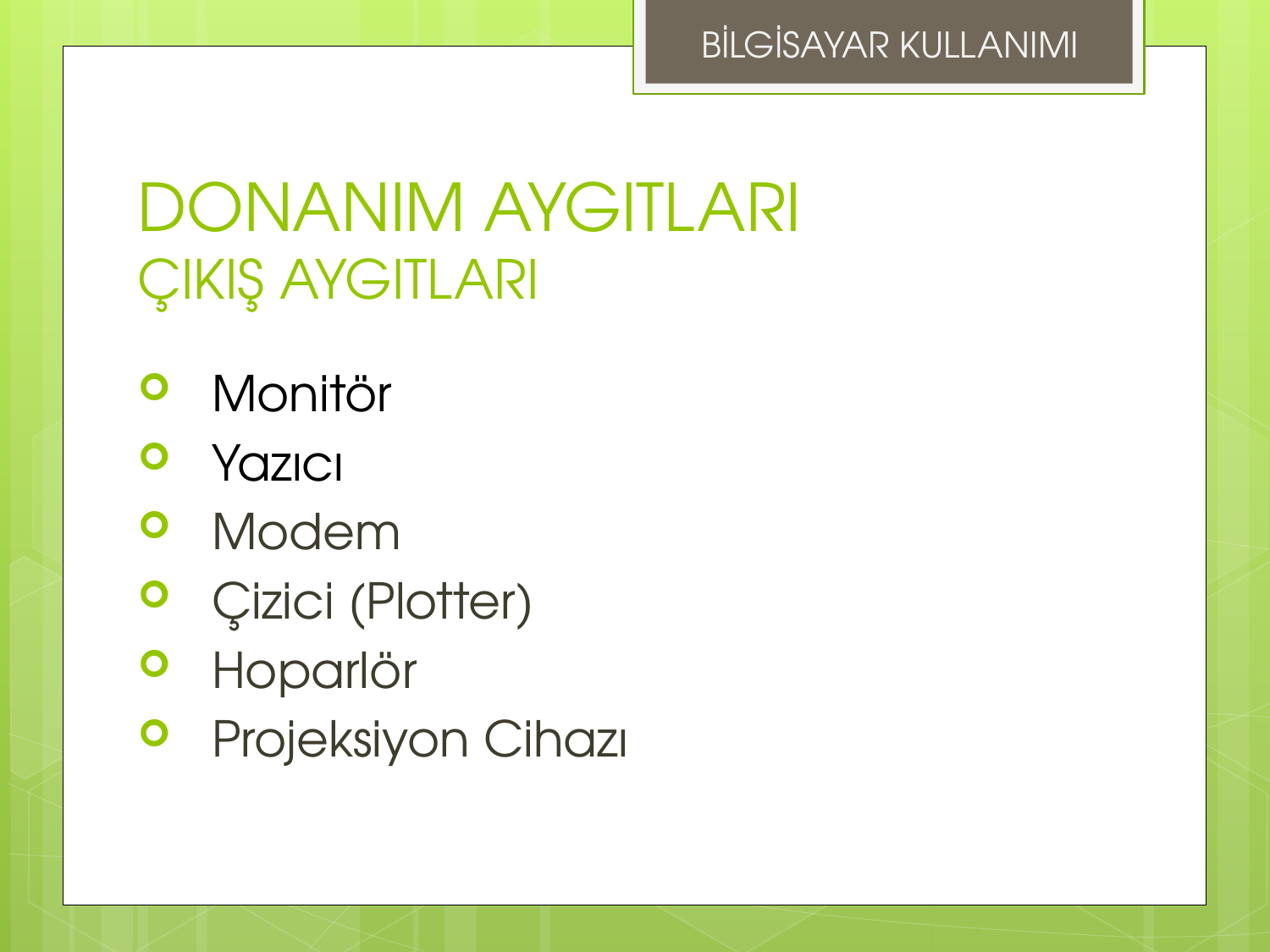

BİLGİSAYAR KULLANIMI
# DONANIM AYGITLARI ÇIKIŞ AYGITLARI
Monitör
Yazıcı
Modem
Çizici (Plotter)
Hoparlör
Projeksiyon Cihazı